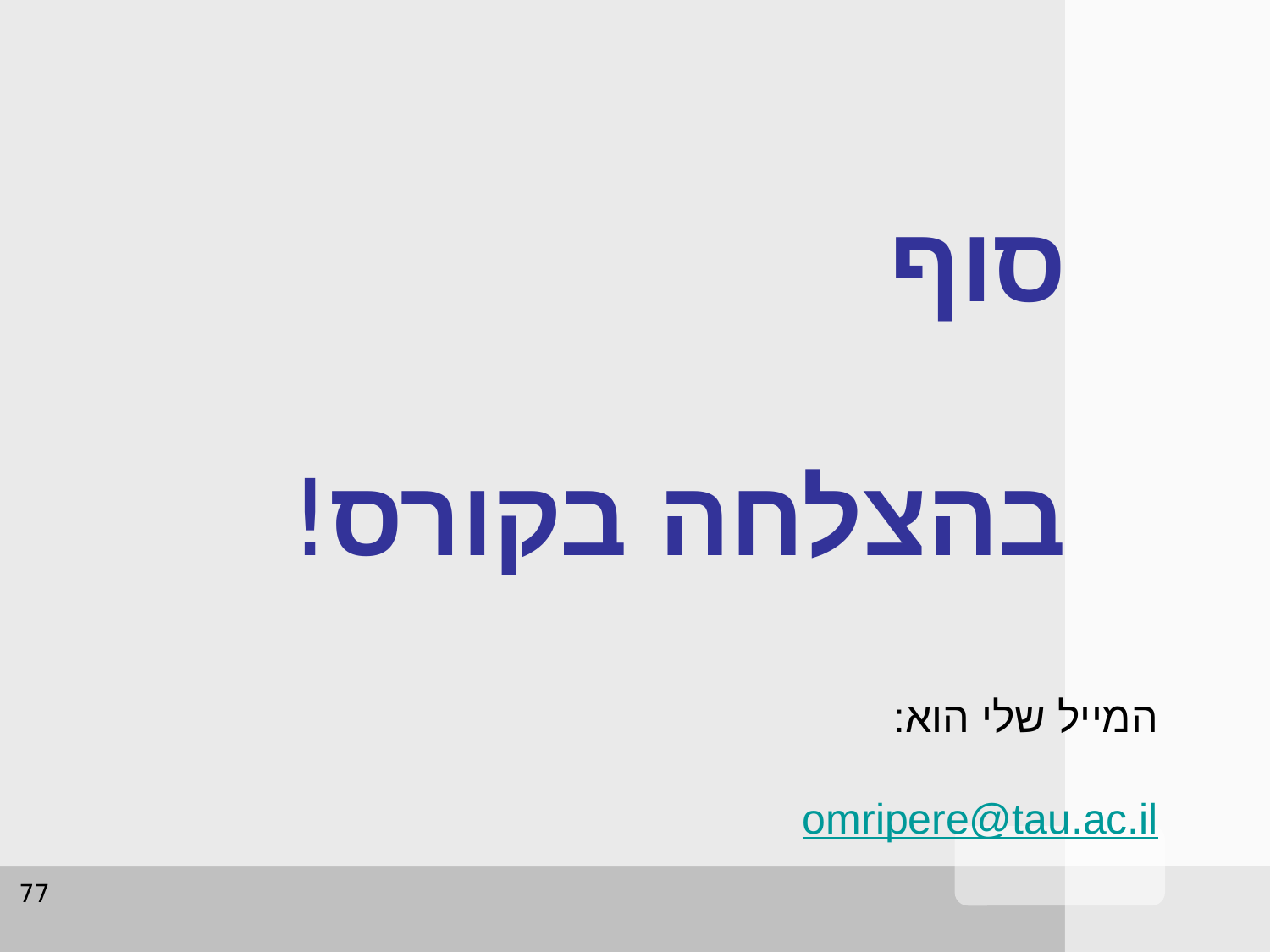

סוף

בהצלחה בקורס!
המייל שלי הוא:

omripere@tau.ac.il

77